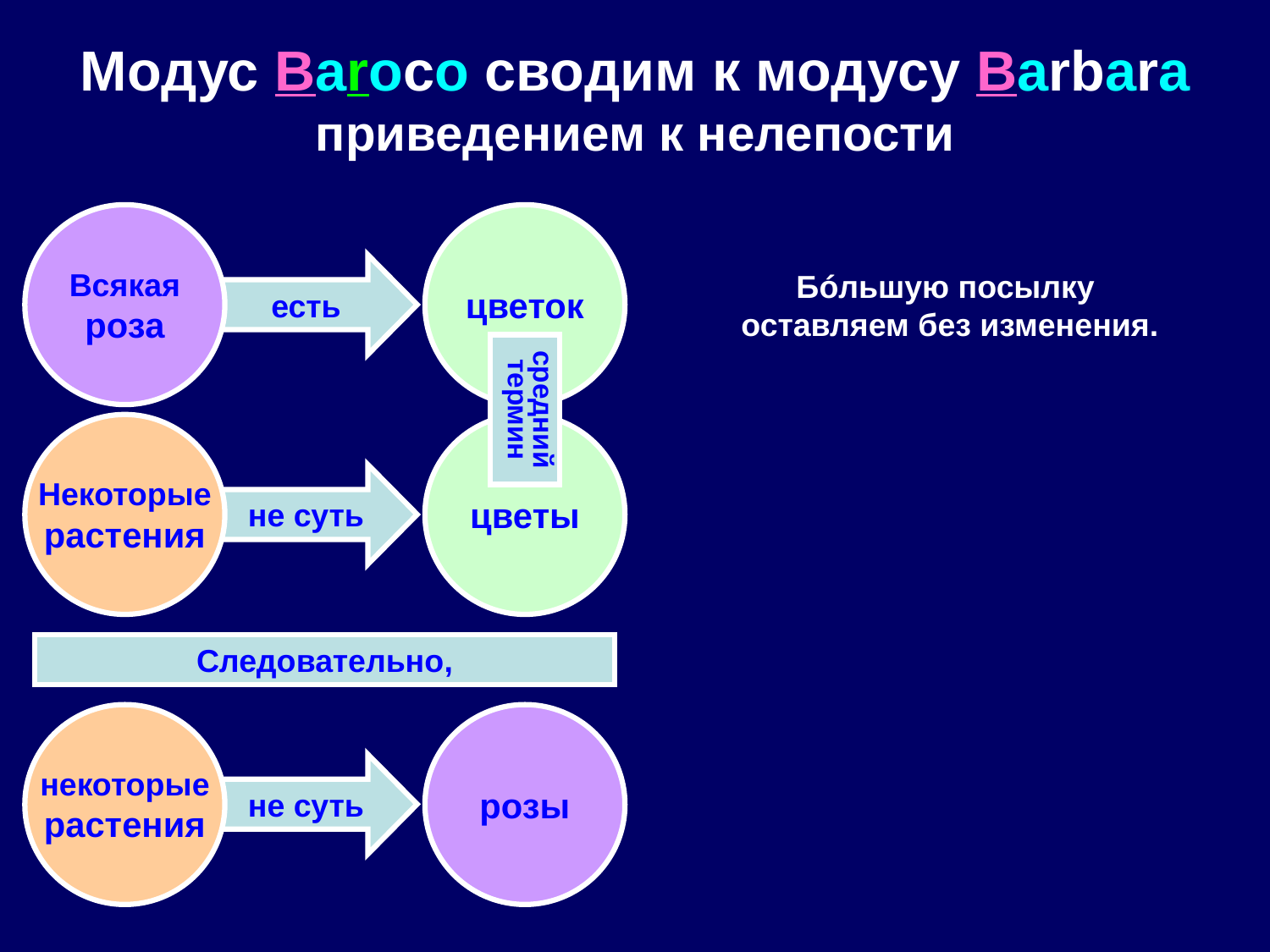

# Модус Baroco сводим к модусу Barbara приведением к нелепости
Всякая
роза
цветок
Бóльшую посылку
оставляем без изменения.
есть
средний
термин
Некоторые
растения
цветы
не суть
Следовательно,
некоторые
растения
розы
не суть